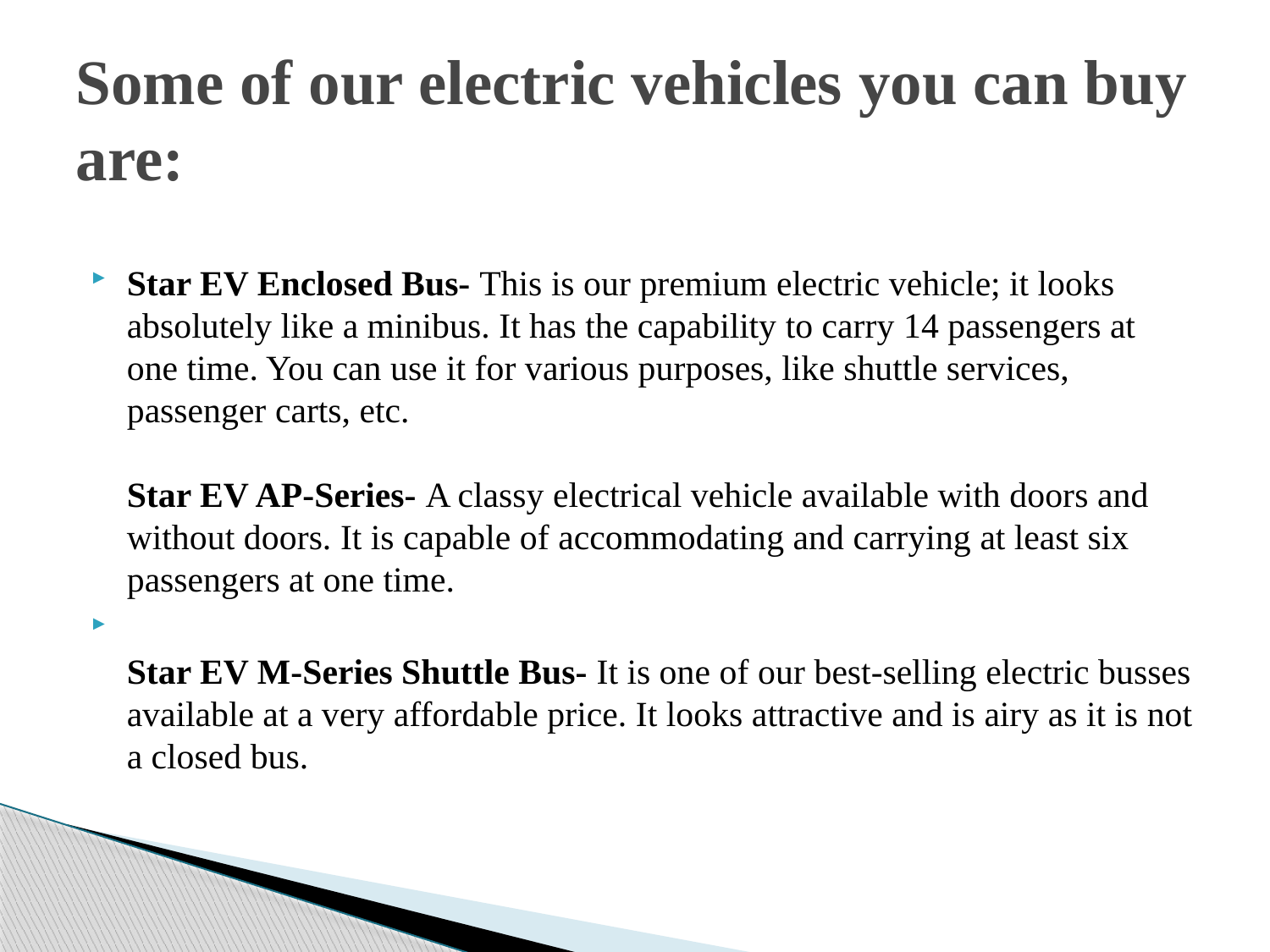

# Some of our electric vehicles you can buy are:
Star EV Enclosed Bus- This is our premium electric vehicle; it looks absolutely like a minibus. It has the capability to carry 14 passengers at one time. You can use it for various purposes, like shuttle services, passenger carts, etc. 
 
Star EV AP-Series- A classy electrical vehicle available with doors and without doors. It is capable of accommodating and carrying at least six passengers at one time.
Star EV M-Series Shuttle Bus- It is one of our best-selling electric busses available at a very affordable price. It looks attractive and is airy as it is not a closed bus.